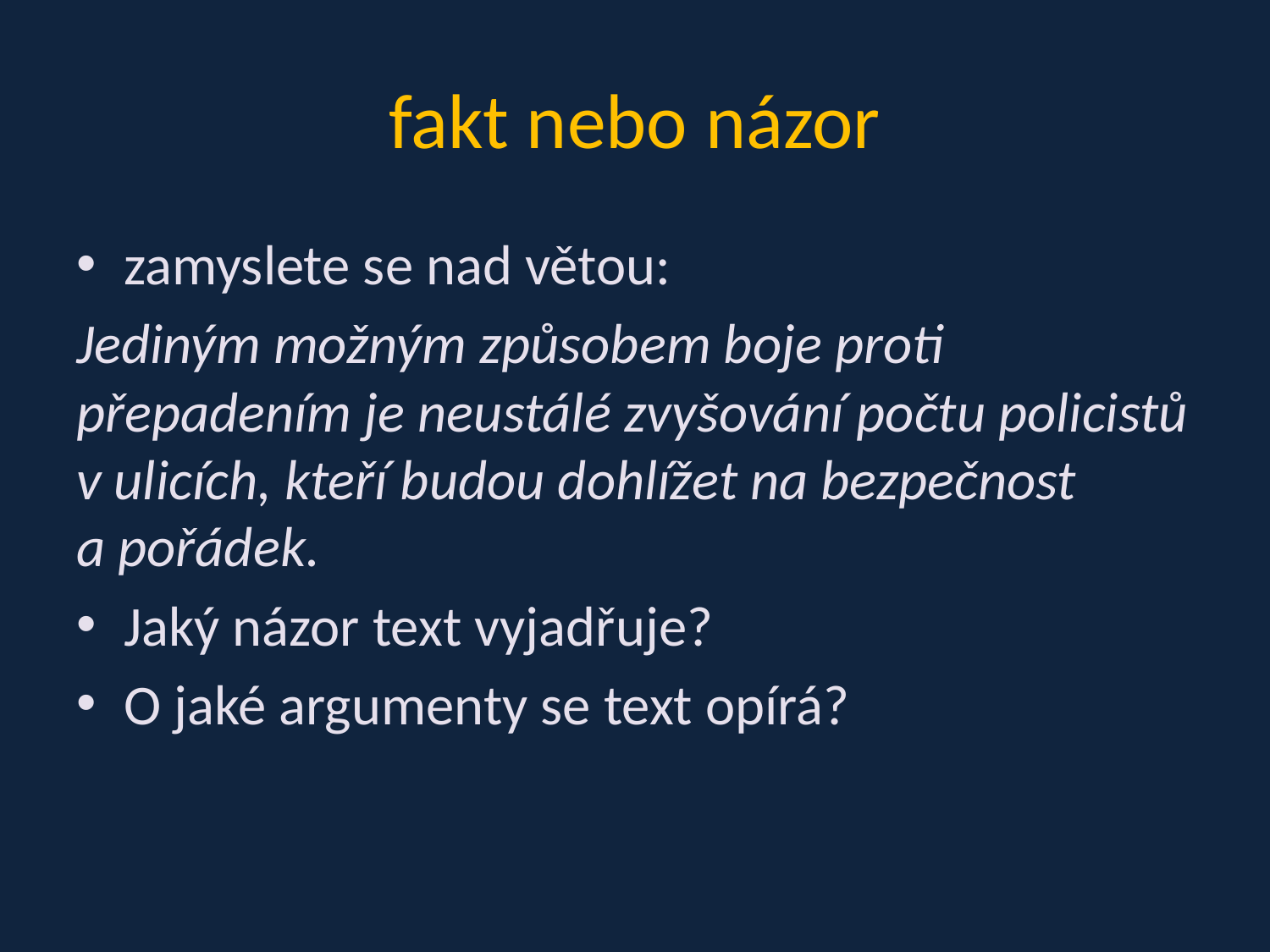

# fakt nebo názor
zamyslete se nad větou:
Jediným možným způsobem boje proti přepadením je neustálé zvyšování počtu policistů v ulicích, kteří budou dohlížet na bezpečnost a pořádek.
Jaký názor text vyjadřuje?
O jaké argumenty se text opírá?